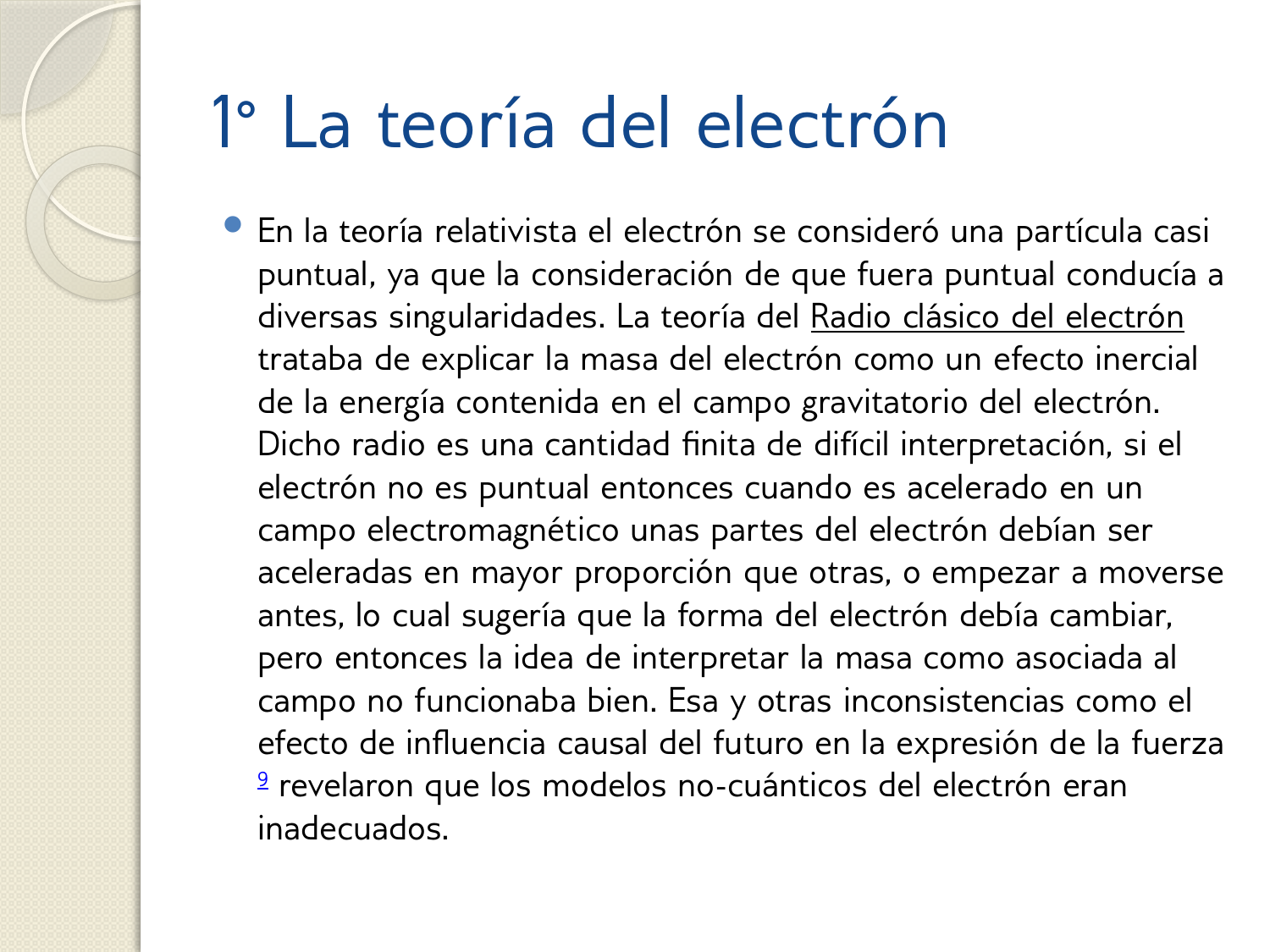

# 1° La teoría del electrón
En la teoría relativista el electrón se consideró una partícula casi puntual, ya que la consideración de que fuera puntual conducía a diversas singularidades. La teoría del Radio clásico del electrón trataba de explicar la masa del electrón como un efecto inercial de la energía contenida en el campo gravitatorio del electrón. Dicho radio es una cantidad finita de difícil interpretación, si el electrón no es puntual entonces cuando es acelerado en un campo electromagnético unas partes del electrón debían ser aceleradas en mayor proporción que otras, o empezar a moverse antes, lo cual sugería que la forma del electrón debía cambiar, pero entonces la idea de interpretar la masa como asociada al campo no funcionaba bien. Esa y otras inconsistencias como el efecto de influencia causal del futuro en la expresión de la fuerza9 revelaron que los modelos no-cuánticos del electrón eran inadecuados.